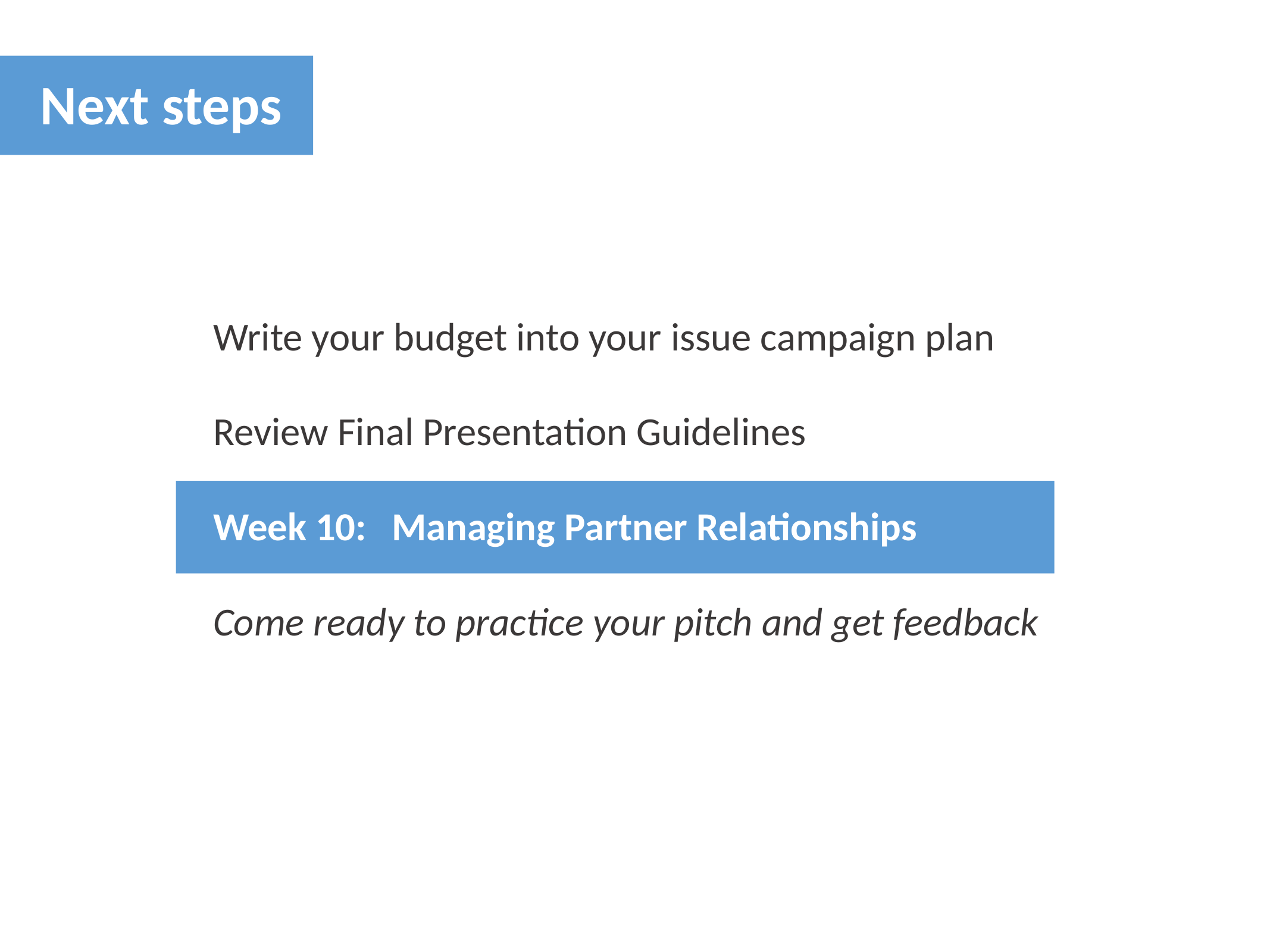

Next steps
Write your budget into your issue campaign plan

Review Final Presentation Guidelines

Week 10: 	Managing Partner Relationships

Come ready to practice your pitch and get feedback